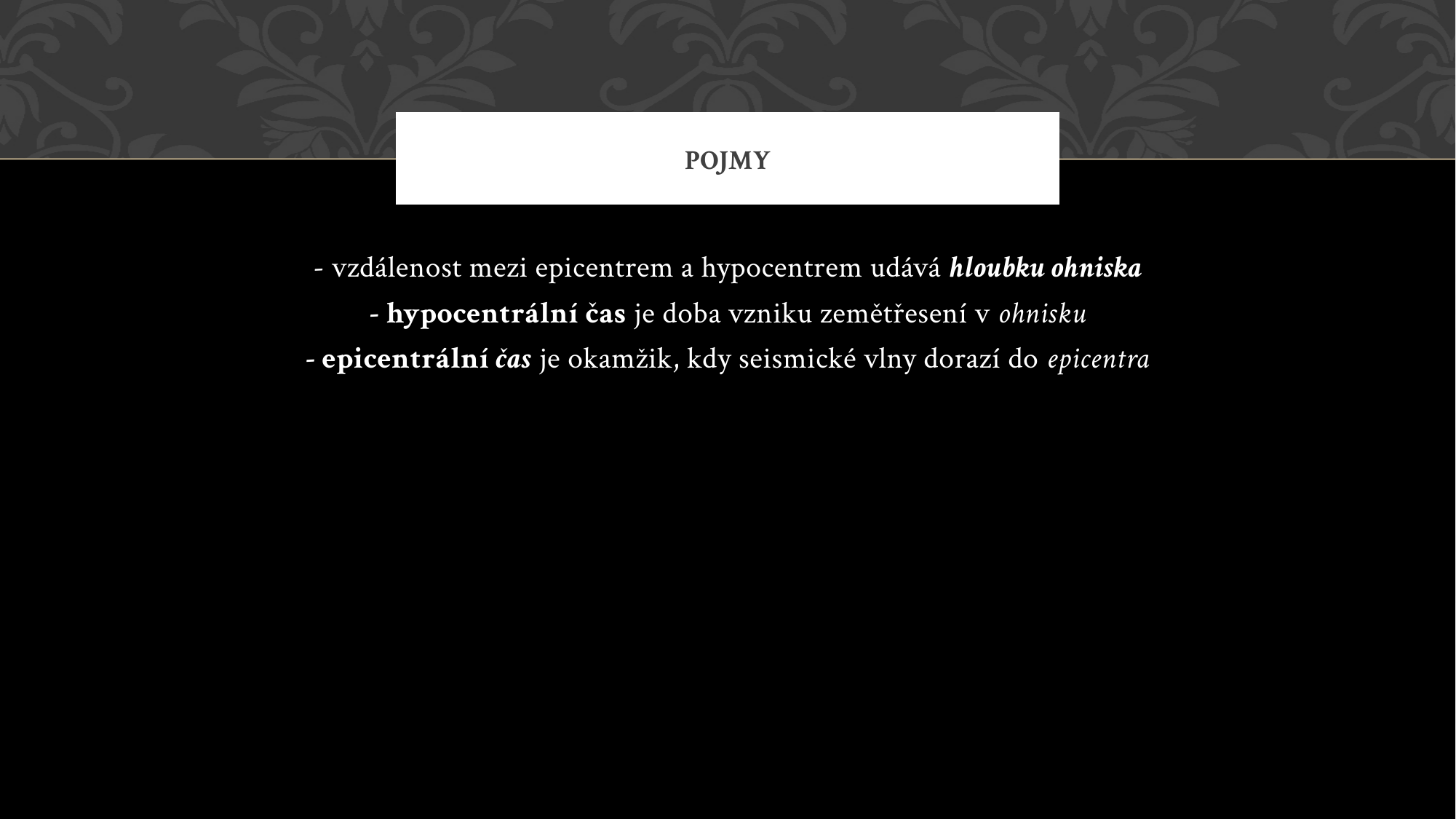

# Pojmy
- vzdálenost mezi epicentrem a hypocentrem udává hloubku ohniska
- hypocentrální čas je doba vzniku zemětřesení v ohnisku
- epicentrální čas je okamžik, kdy seismické vlny dorazí do epicentra